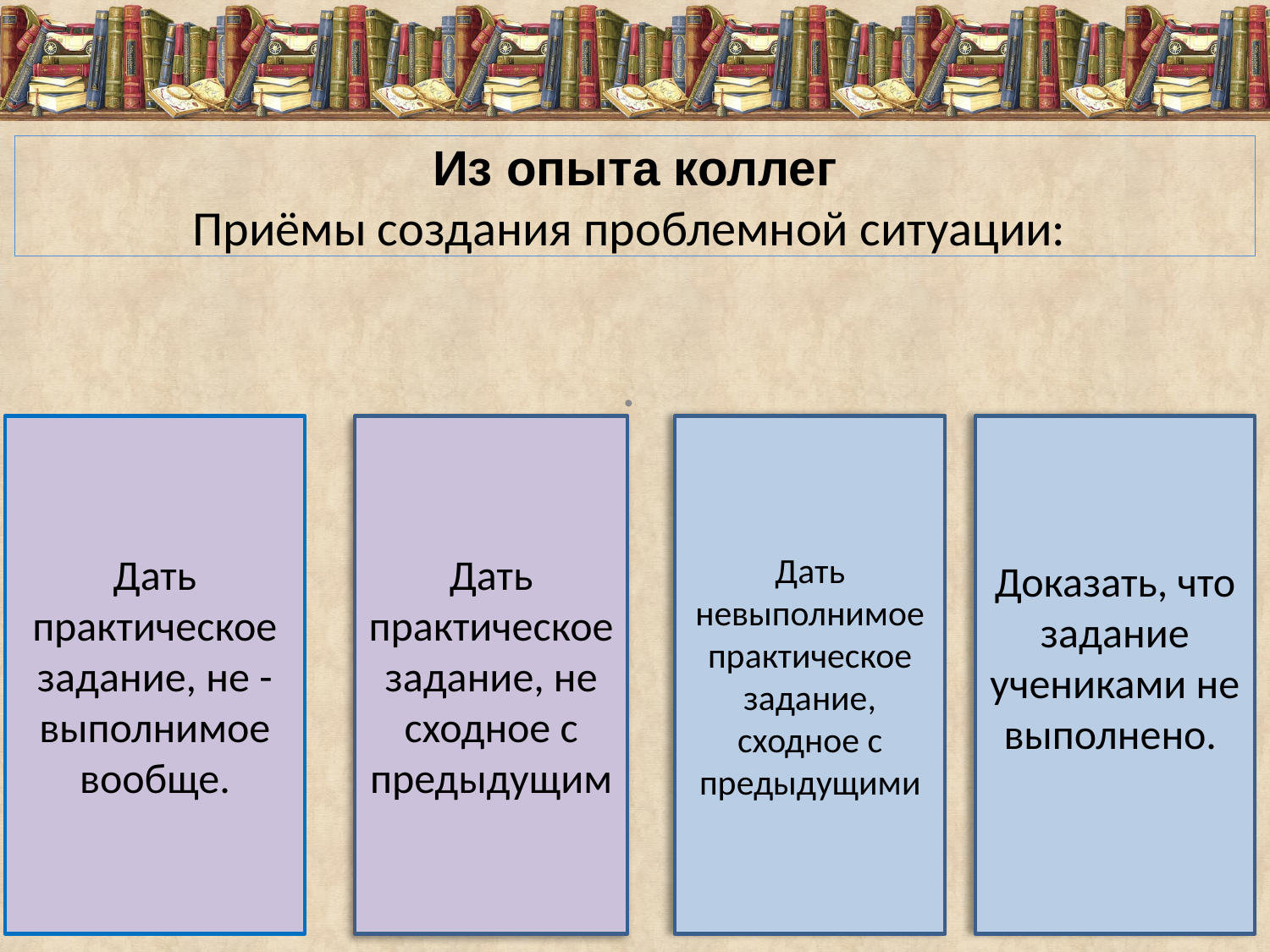

# Из опыта коллег Приёмы создания проблемной ситуации:
 
.
Дать практическое задание, не -выполнимое вообще.
Дать практическое задание, не сходное с предыдущим
Дать невыполнимое практическое задание, сходное с предыдущими
Доказать, что задание учениками не выполнено.